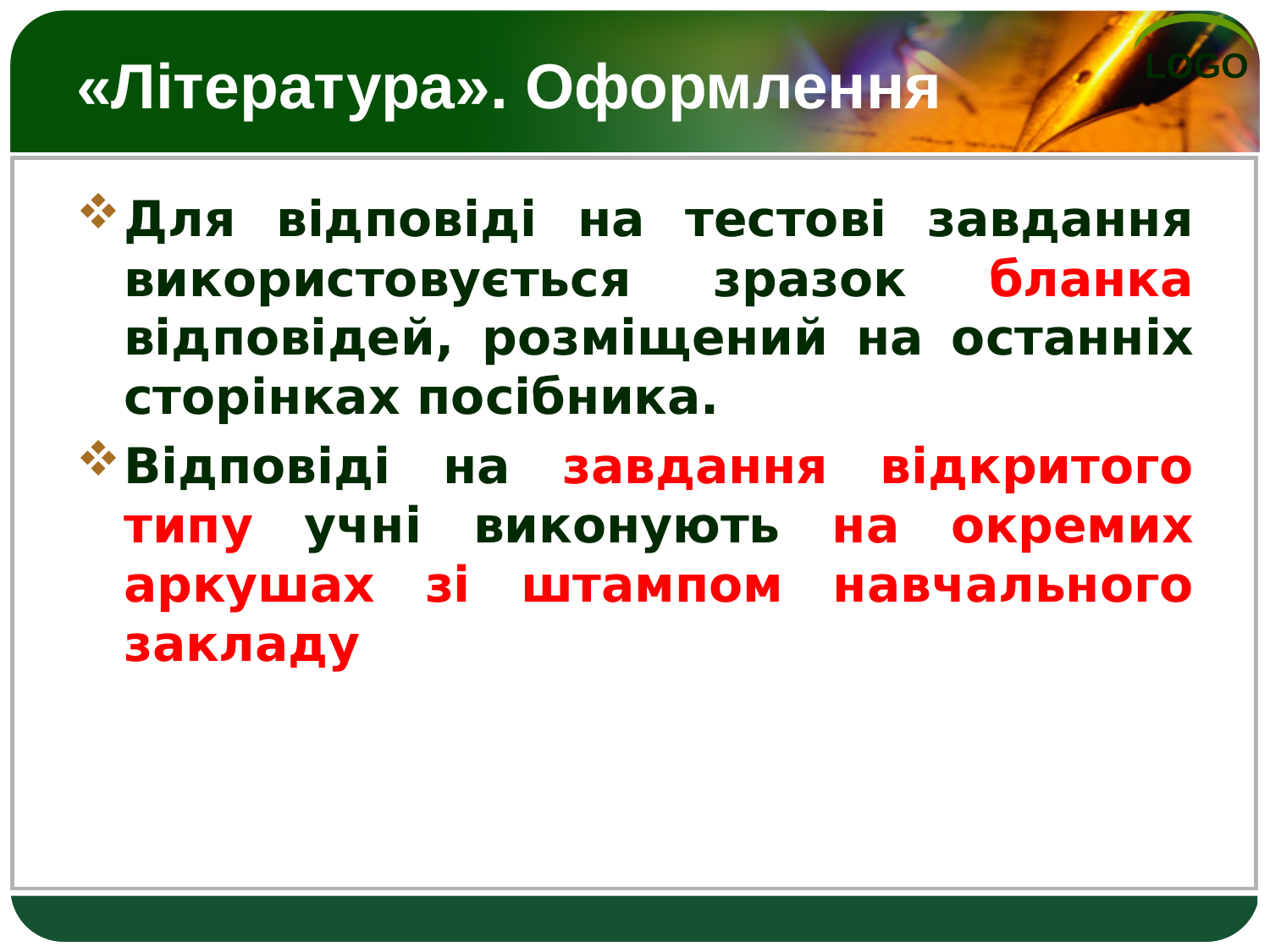

# «Література». Оформлення
Для відповіді на тестові завдання використовується зразок бланка відповідей, розміщений на останніх сторінках посібника.
Відповіді на завдання відкритого типу учні виконують на окремих аркушах зі штампом навчального закладу